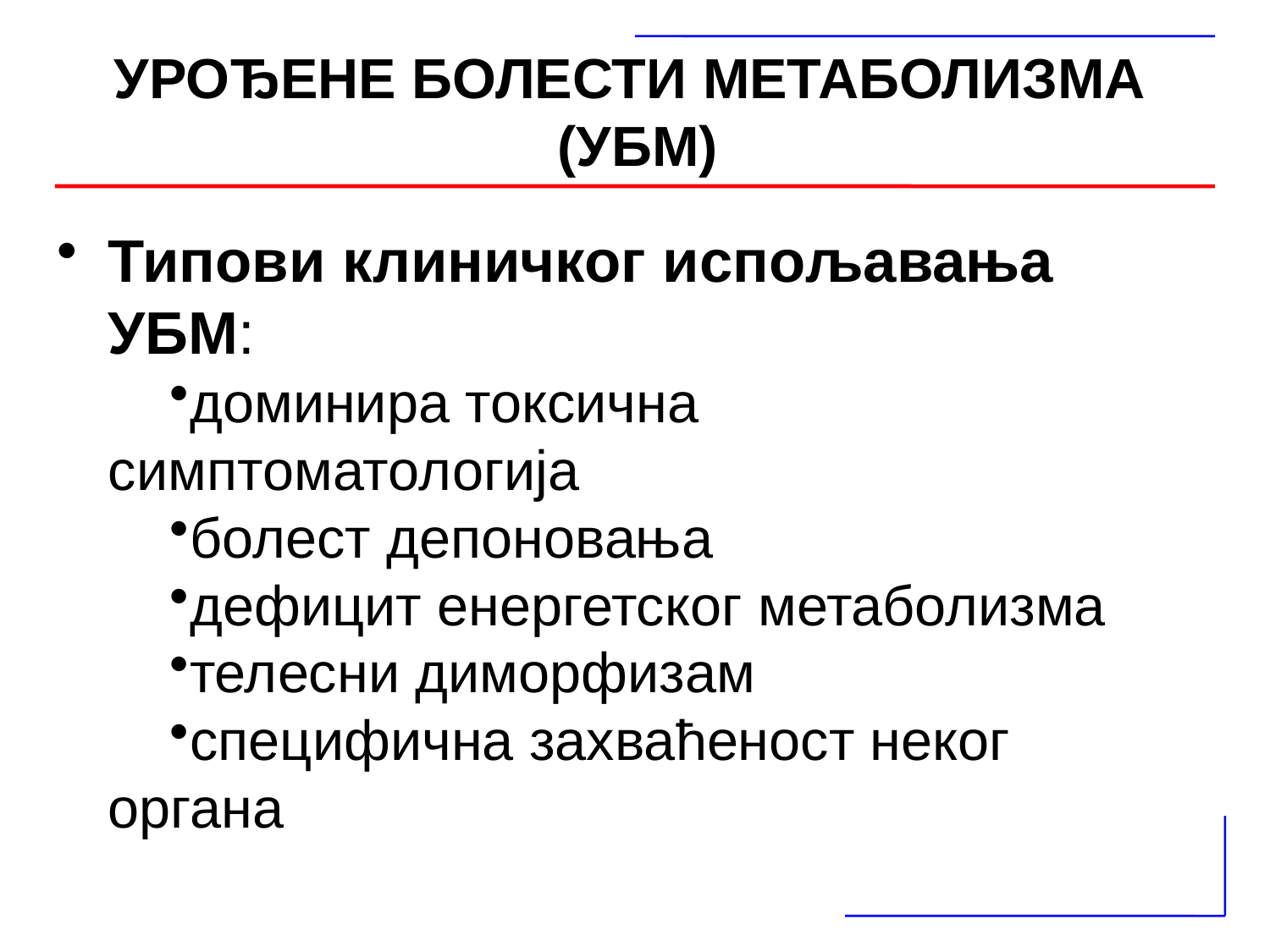

УРОЂЕНЕ БОЛЕСТИ МЕТАБОЛИЗМА
 (УБМ)
Типови клиничког испољавања УБМ:
доминира токсична симптоматологија
болест депоновања
дефицит енергетског метаболизма
телесни диморфизам
специфична захваћеност неког органа